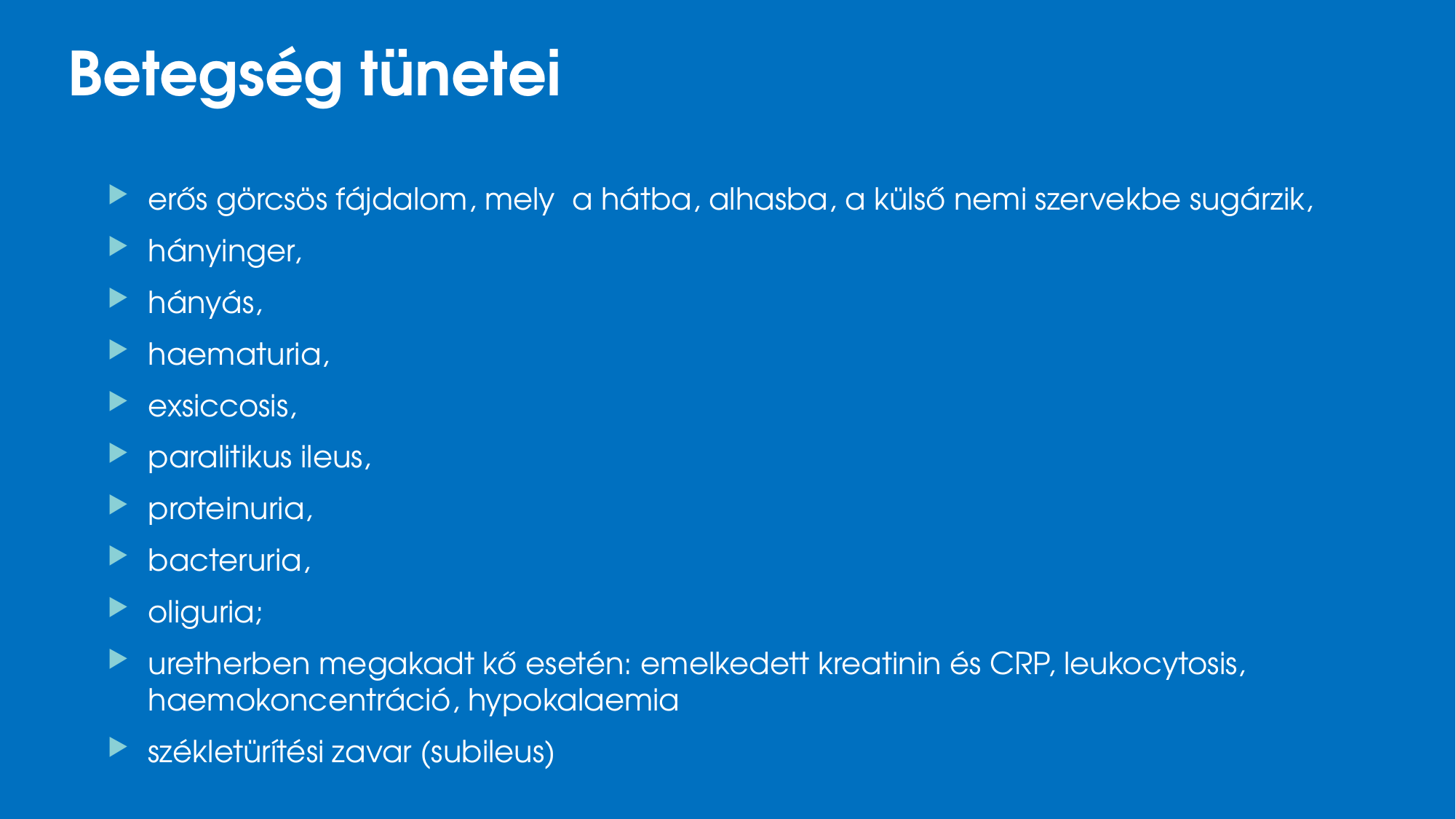

# Betegség tünetei
erős görcsös fájdalom, mely  a hátba, alhasba, a külső nemi szervekbe sugárzik,
hányinger,
hányás,
haematuria,
exsiccosis,
paralitikus ileus,
proteinuria,
bacteruria,
oliguria;
uretherben megakadt kő esetén: emelkedett kreatinin és CRP, leukocytosis, haemokoncentráció, hypokalaemia
székletürítési zavar (subileus)